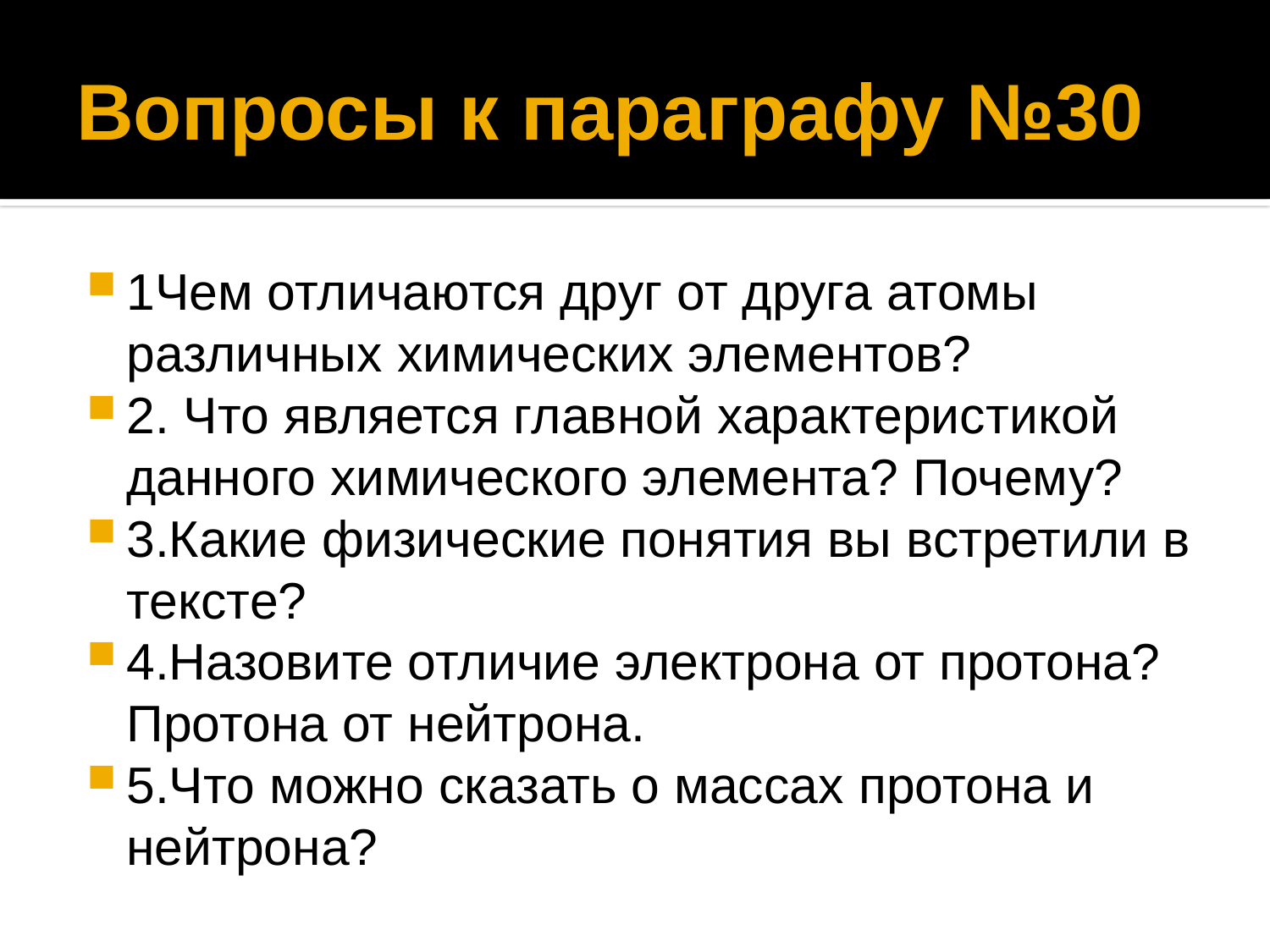

# Вопросы к параграфу №30
1Чем отличаются друг от друга атомы различных химических элементов?
2. Что является главной характеристикой данного химического элемента? Почему?
3.Какие физические понятия вы встретили в тексте?
4.Назовите отличие электрона от протона? Протона от нейтрона.
5.Что можно сказать о массах протона и нейтрона?